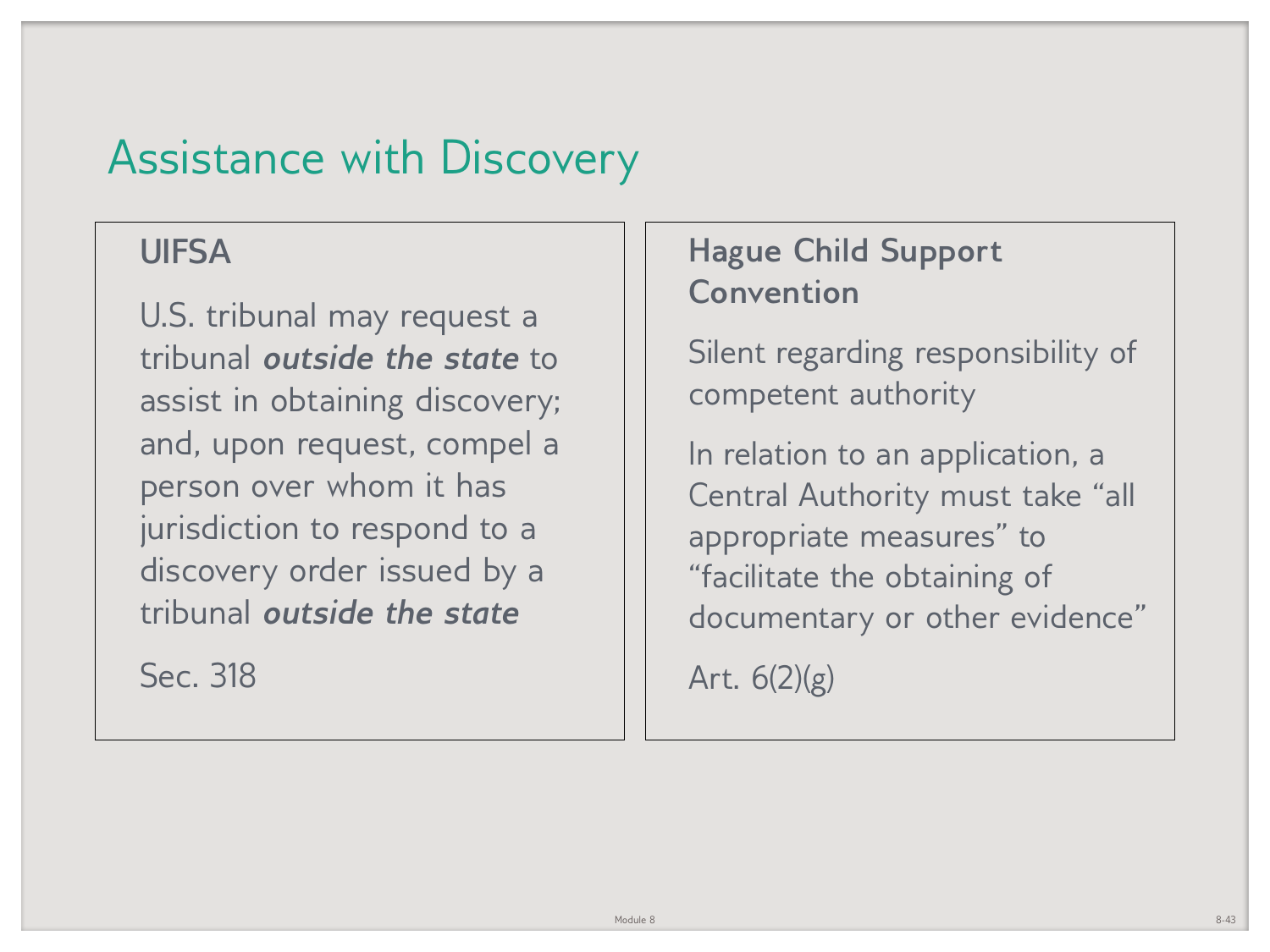

# Assistance with Discovery
UIFSA
	U.S. tribunal may request a tribunal outside the state to assist in obtaining discovery; and, upon request, compel a person over whom it has jurisdiction to respond to a discovery order issued by a tribunal outside the state
	Sec. 318
Hague Child Support Convention
Silent regarding responsibility of competent authority
In relation to an application, a Central Authority must take “all appropriate measures” to “facilitate the obtaining of documentary or other evidence”
Art. 6(2)(g)

Module 8
8-43